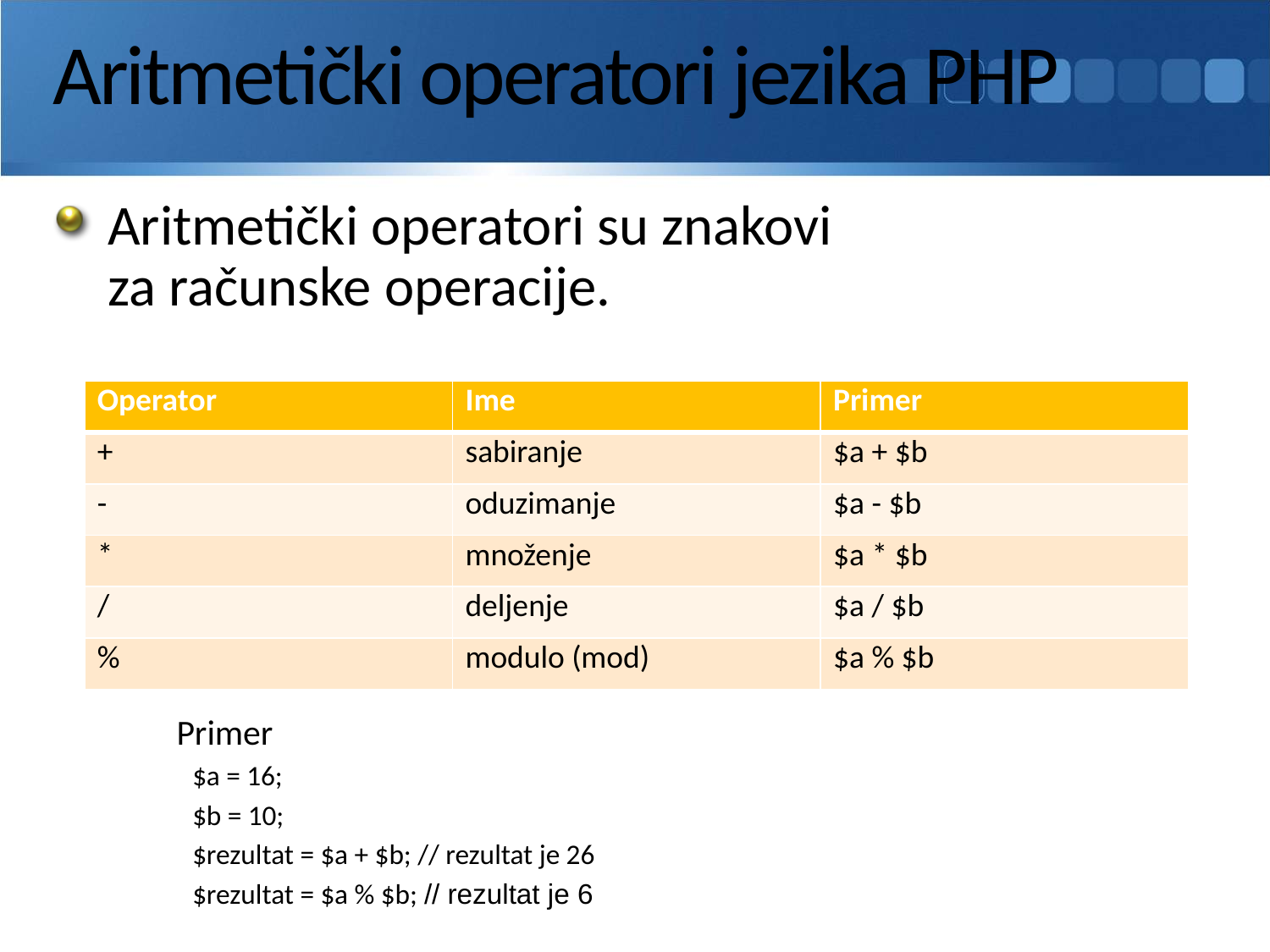

# Aritmetički operatori jezika PHP
Aritmetički operatori su znakovi
za računske operacije.
| Operator | Ime | Primer |
| --- | --- | --- |
| + | sabiranje | $a + $b |
| - | oduzimanje | $a - $b |
| \* | množenje | $a \* $b |
| / | deljenje | $a / $b |
| % | modulo (mod) | $a % $b |
Primer
$a = 16;
$b = 10;
$rezultat = $a + $b; // rezultat je 26
$rezultat = $a % $b; // rezultat je 6

Uvod u PHP
81